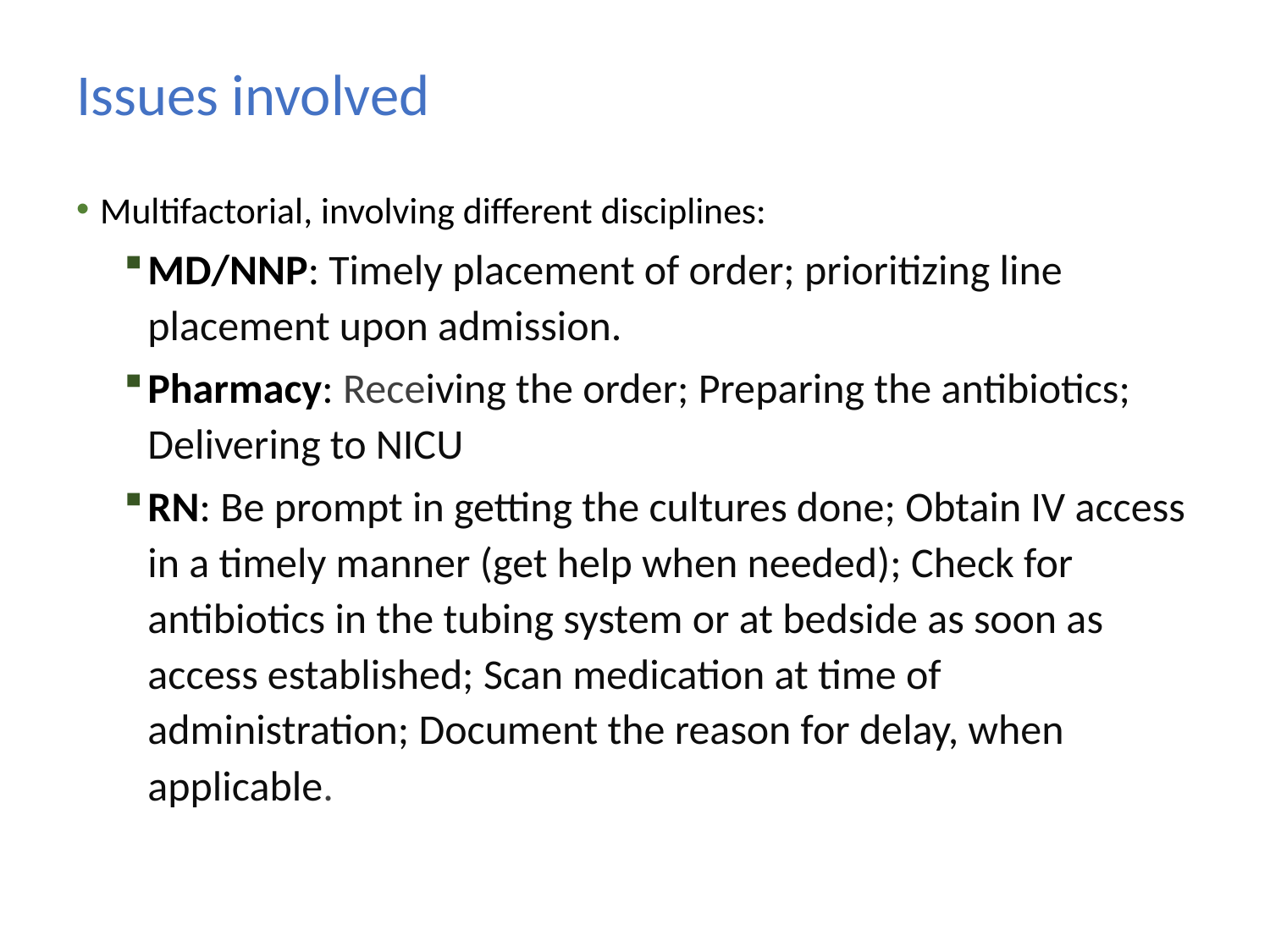

# Issues involved
Multifactorial, involving different disciplines:
MD/NNP: Timely placement of order; prioritizing line placement upon admission.
Pharmacy: Receiving the order; Preparing the antibiotics; Delivering to NICU
RN: Be prompt in getting the cultures done; Obtain IV access in a timely manner (get help when needed); Check for antibiotics in the tubing system or at bedside as soon as access established; Scan medication at time of administration; Document the reason for delay, when applicable.